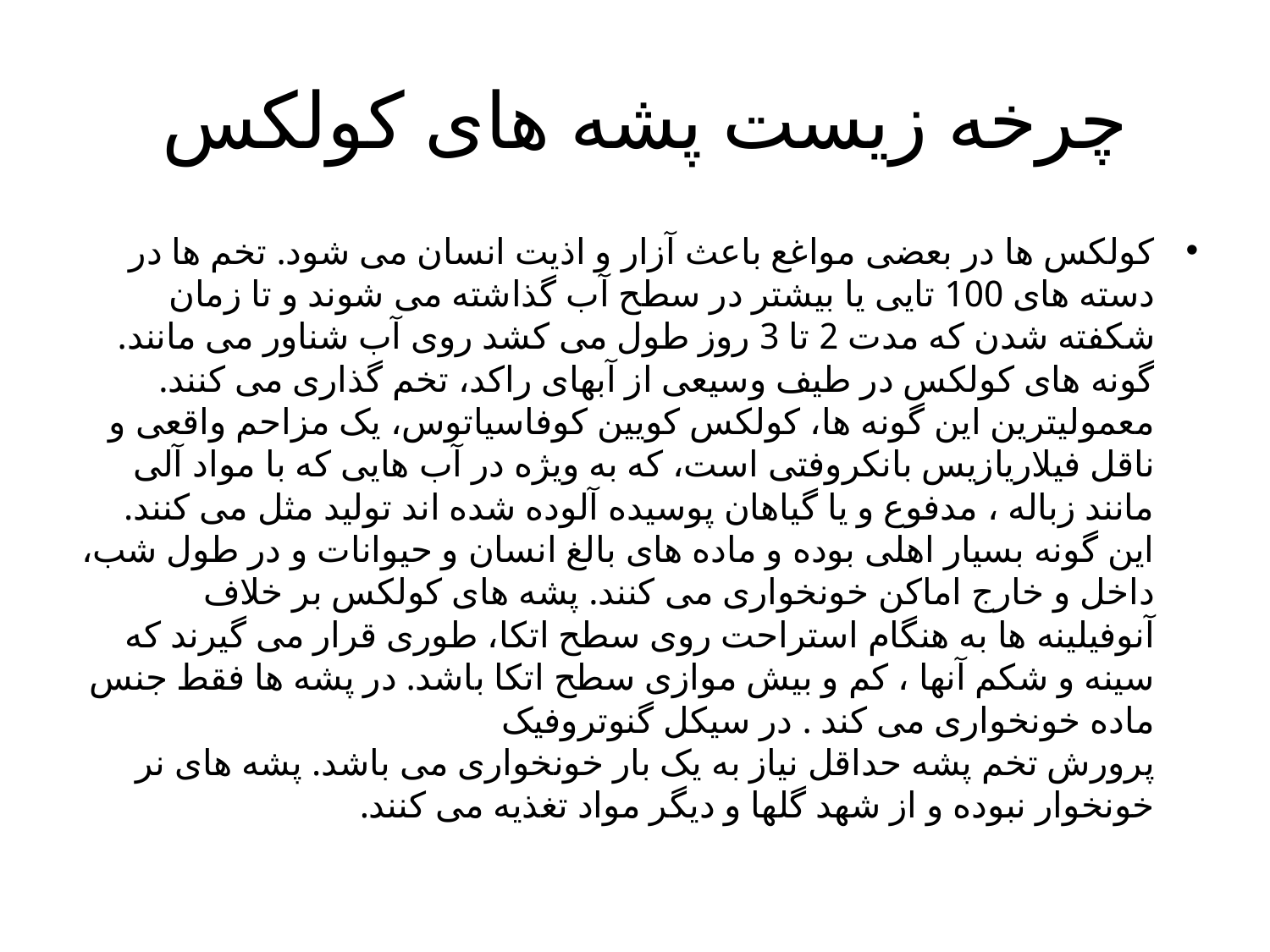

# چرخه زیست‌ پشه های کولکس
کولکس ها در بعضی مواغع باعث آزار و اذیت انسان می شود. تخم ها در دسته های 100 تایی یا بیشتر در سطح آب گذاشته می شوند و تا زمان شکفته شدن که مدت 2 تا 3 روز طول می کشد روی آب شناور می مانند. گونه های کولکس در طیف وسیعی از آبهای راکد، تخم گذاری می کنند. معمولیترین این گونه ها، کولکس کویین کوفاسیاتوس، یک مزاحم واقعی و ناقل فیلاریازیس بانکروفتی است، که به ویژه در آب هایی که با مواد آلی مانند زباله ، مدفوع و یا گیاهان پوسیده آلوده شده اند تولید مثل می کنند. این گونه بسیار اهلی بوده و ماده های بالغ انسان و حیوانات و در طول شب، داخل و خارج اماکن خونخواری می کنند. پشه های کولکس بر خلاف آنوفیلینه ها به هنگام استراحت روی سطح اتکا، طوری قرار می گیرند که سینه و شکم آنها ، کم و بیش موازی سطح اتکا باشد. در پشه ها فقط جنس ماده خونخواری می کند . در سیکل گنوتروفیک
پرورش تخم پشه حداقل نیاز به یک بار خونخواری می باشد. پشه های نر خونخوار نبوده و از شهد گلها و دیگر مواد تغذیه می کنند.